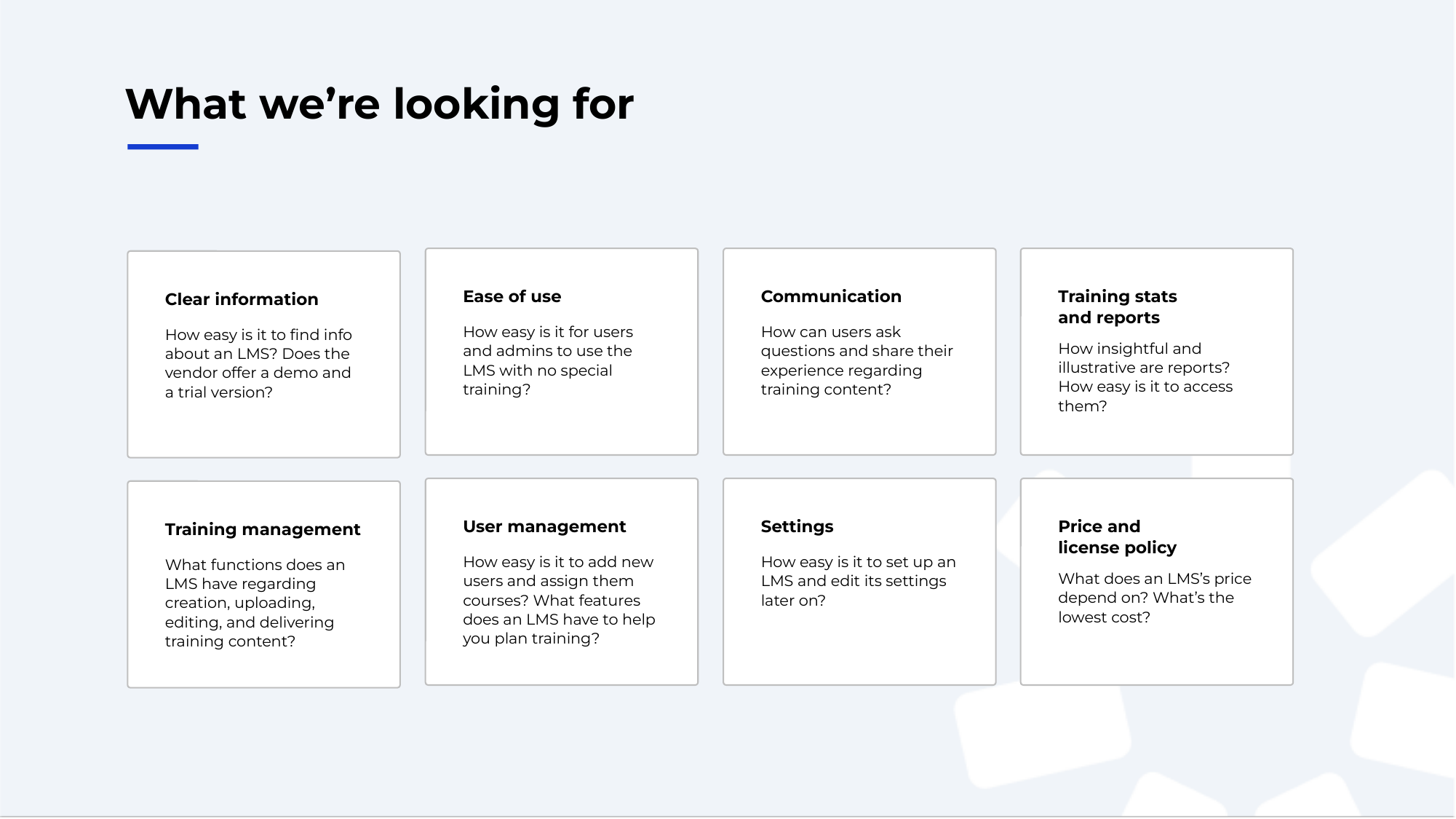

# What we’re looking for

Ease of use
Communication
Training stats and reports
Clear information
How easy is it for users and admins to use the LMS with no special training?
How can users ask questions and share their experience regarding training content?
How easy is it to find info about an LMS? Does the vendor offer a demo and a trial version?
How insightful and illustrative are reports? How easy is it to access them?

User management
Settings
Price and license policy
Training management
How easy is it to add new users and assign them courses? What features does an LMS have to help you plan training?
How easy is it to set up an LMS and edit its settings later on?
What functions does an LMS have regarding creation, uploading, editing, and delivering training content?
What does an LMS’s price depend on? What’s the lowest cost?